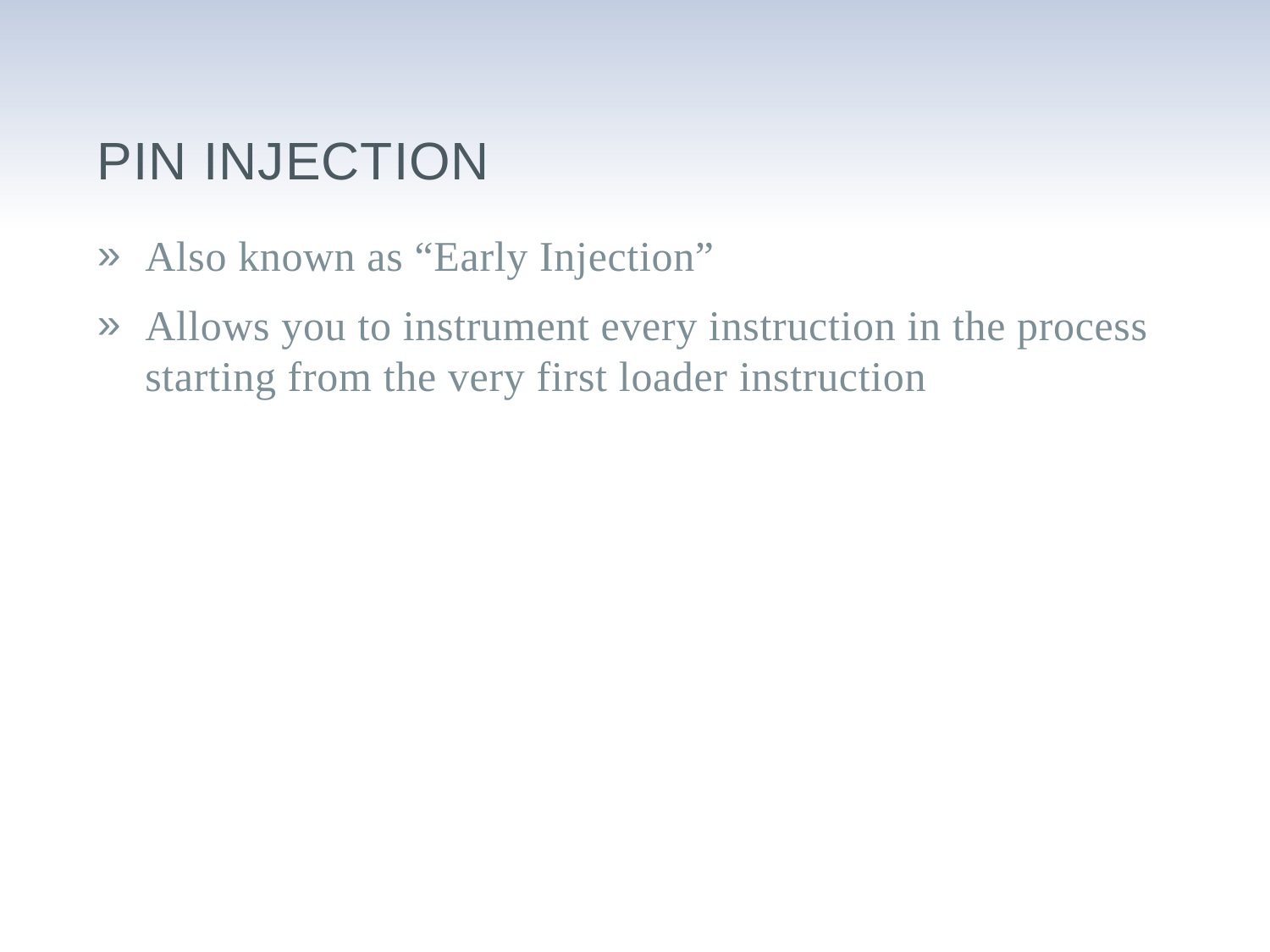

# PIN injection
Also known as “Early Injection”
Allows you to instrument every instruction in the process starting from the very first loader instruction